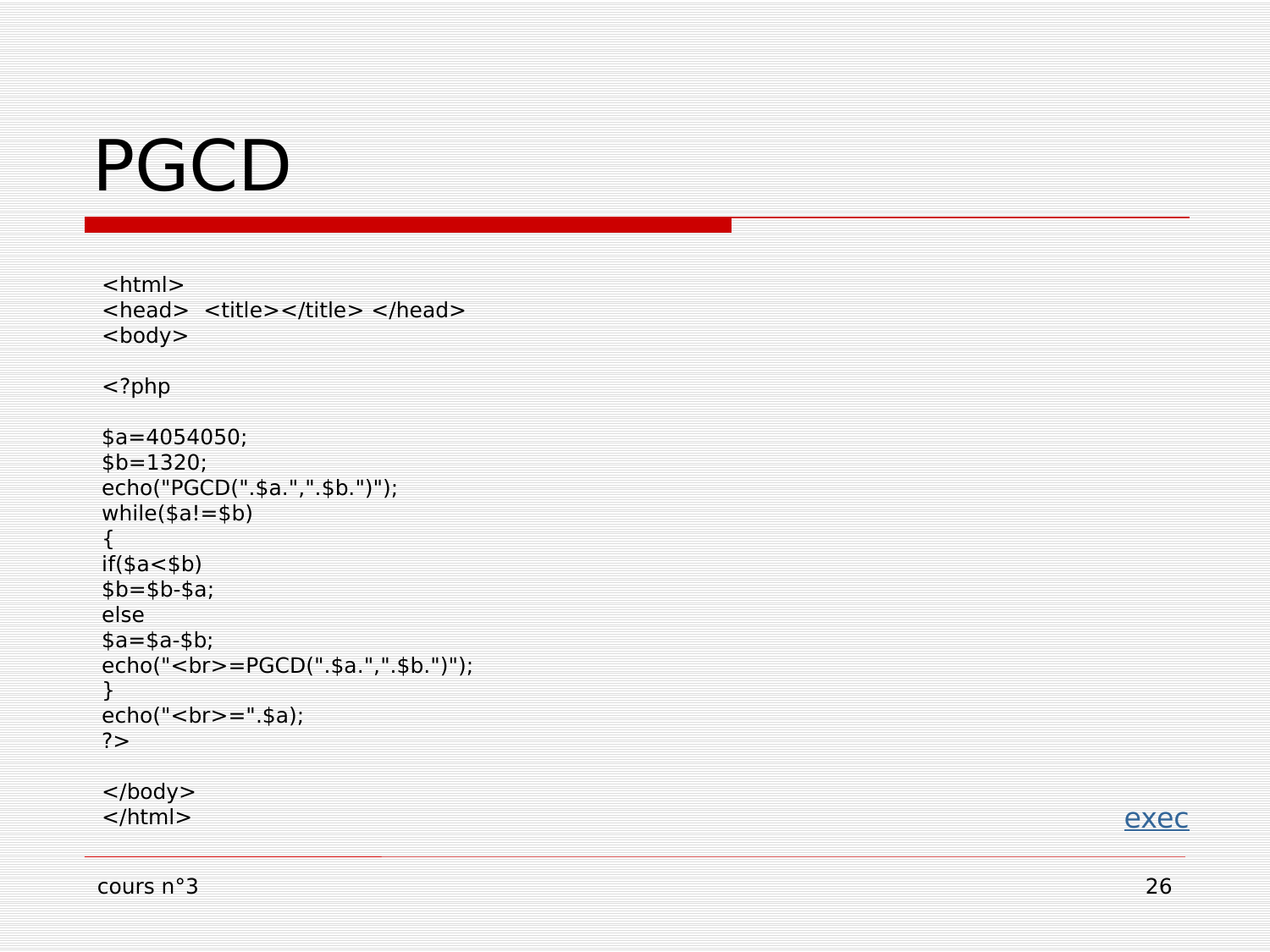

# PGCD

<html>
<head>  <title></title> </head>
<body>

<?php

$a=4054050;
$b=1320;
echo("PGCD(".$a.",".$b.")");
while($a!=$b)
{
if($a<$b)
$b=$b-$a;
else
$a=$a-$b;
echo("<br>=PGCD(".$a.",".$b.")");
}
echo("<br>=".$a);
?>

</body>
</html>
exec
cours n°3
26